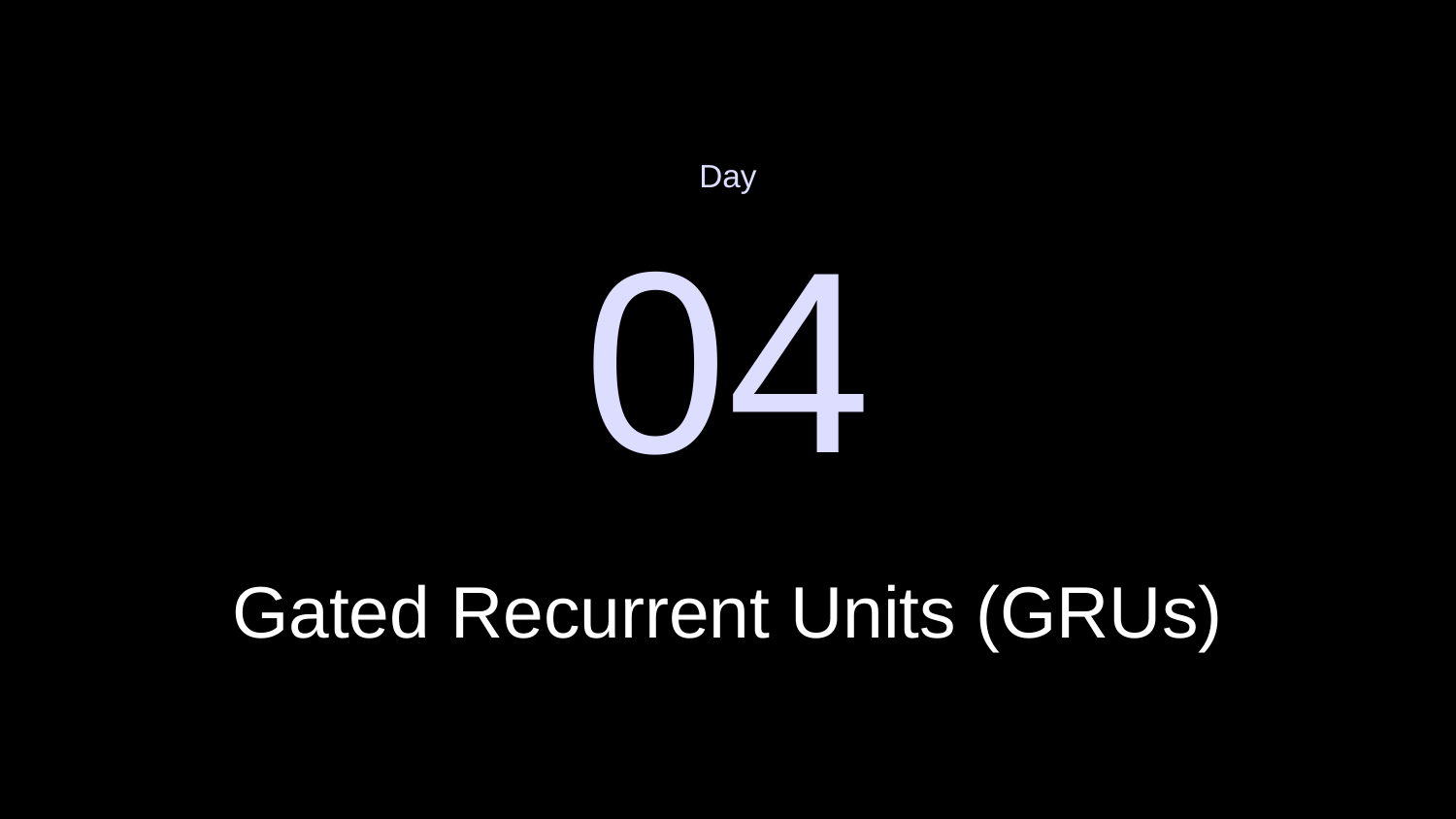

Day
04
# Gated Recurrent Units (GRUs)